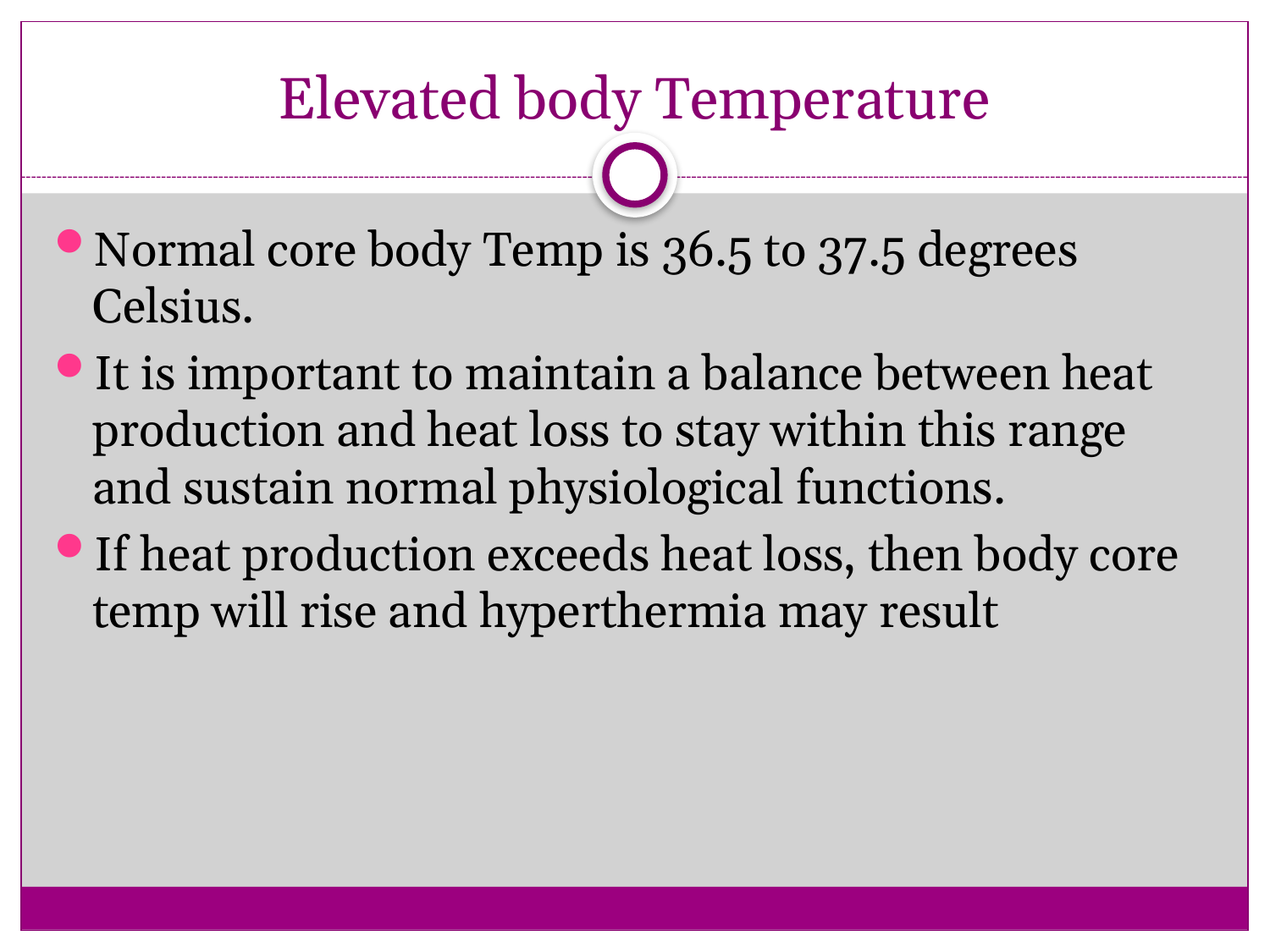

# Elevated body Temperature
Normal core body Temp is 36.5 to 37.5 degrees Celsius.
It is important to maintain a balance between heat production and heat loss to stay within this range and sustain normal physiological functions.
If heat production exceeds heat loss, then body core temp will rise and hyperthermia may result